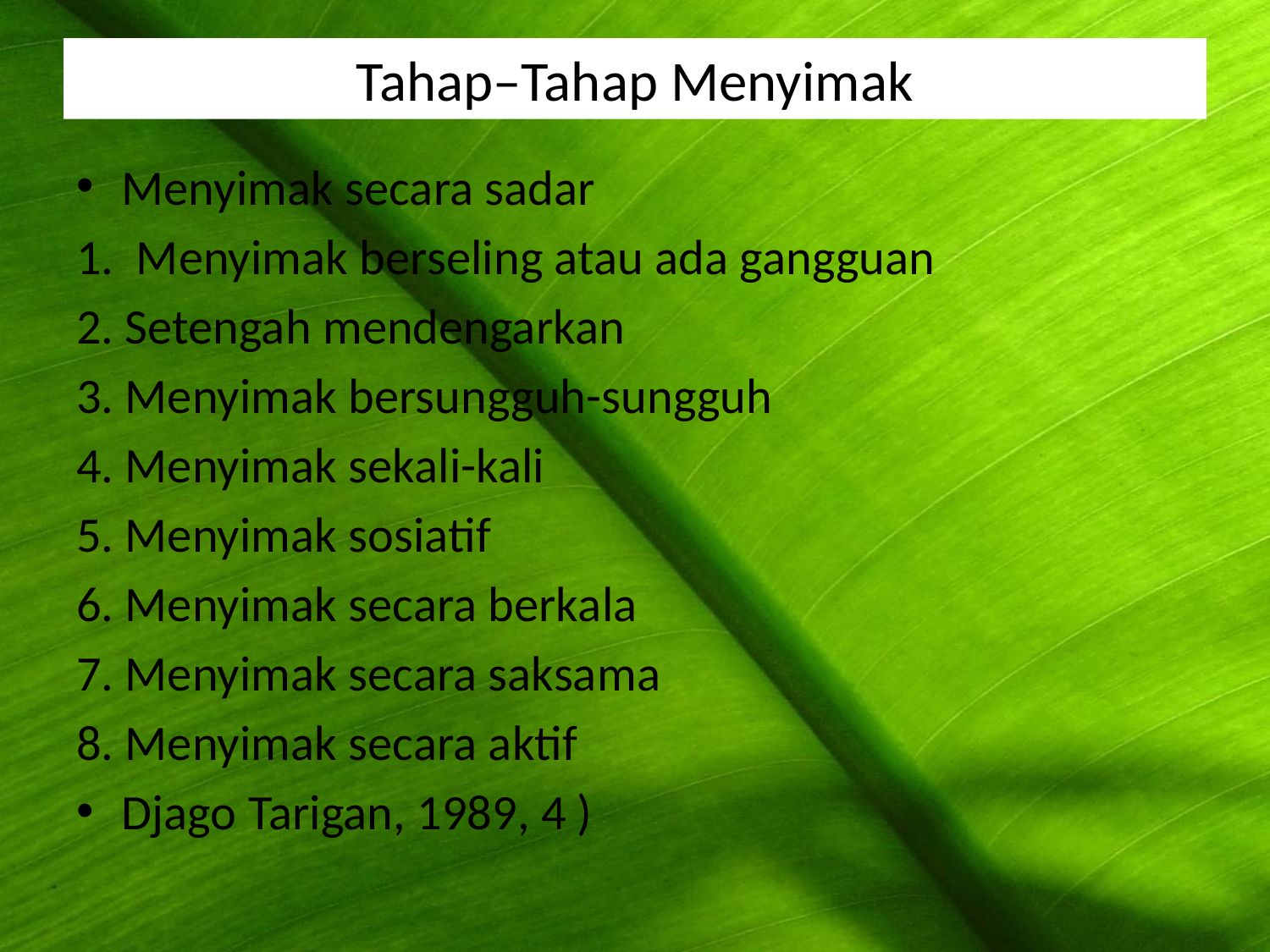

# Tahap–Tahap Menyimak
Menyimak secara sadar
1.  Menyimak berseling atau ada gangguan
2. Setengah mendengarkan
3. Menyimak bersungguh-sungguh
4. Menyimak sekali-kali
5. Menyimak sosiatif
6. Menyimak secara berkala
7. Menyimak secara saksama
8. Menyimak secara aktif
Djago Tarigan, 1989, 4 )